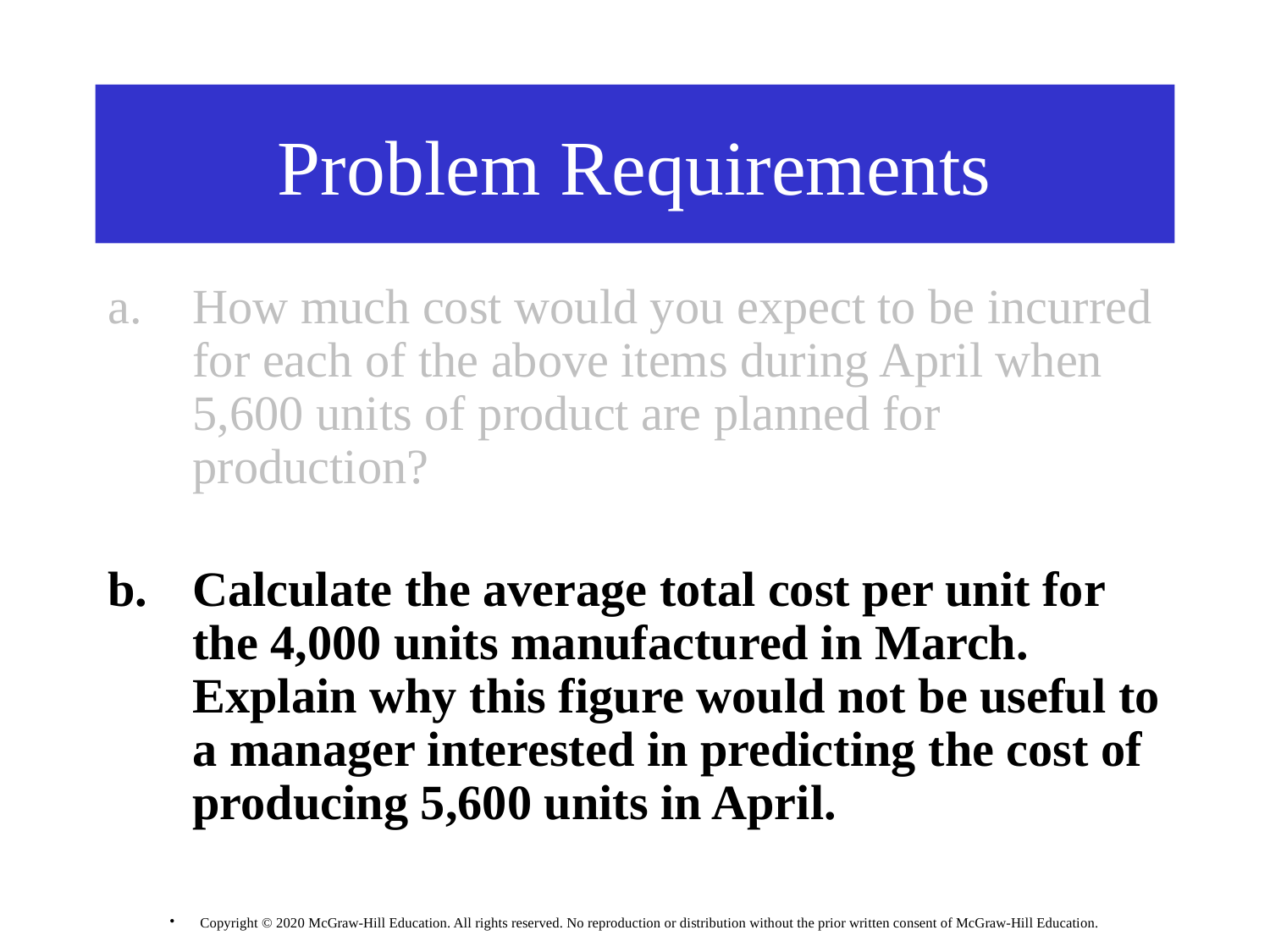

# Problem Requirements
How much cost would you expect to be incurred for each of the above items during April when 5,600 units of product are planned for production?
Calculate the average total cost per unit for the 4,000 units manufactured in March.  Explain why this figure would not be useful to a manager interested in predicting the cost of producing 5,600 units in April.